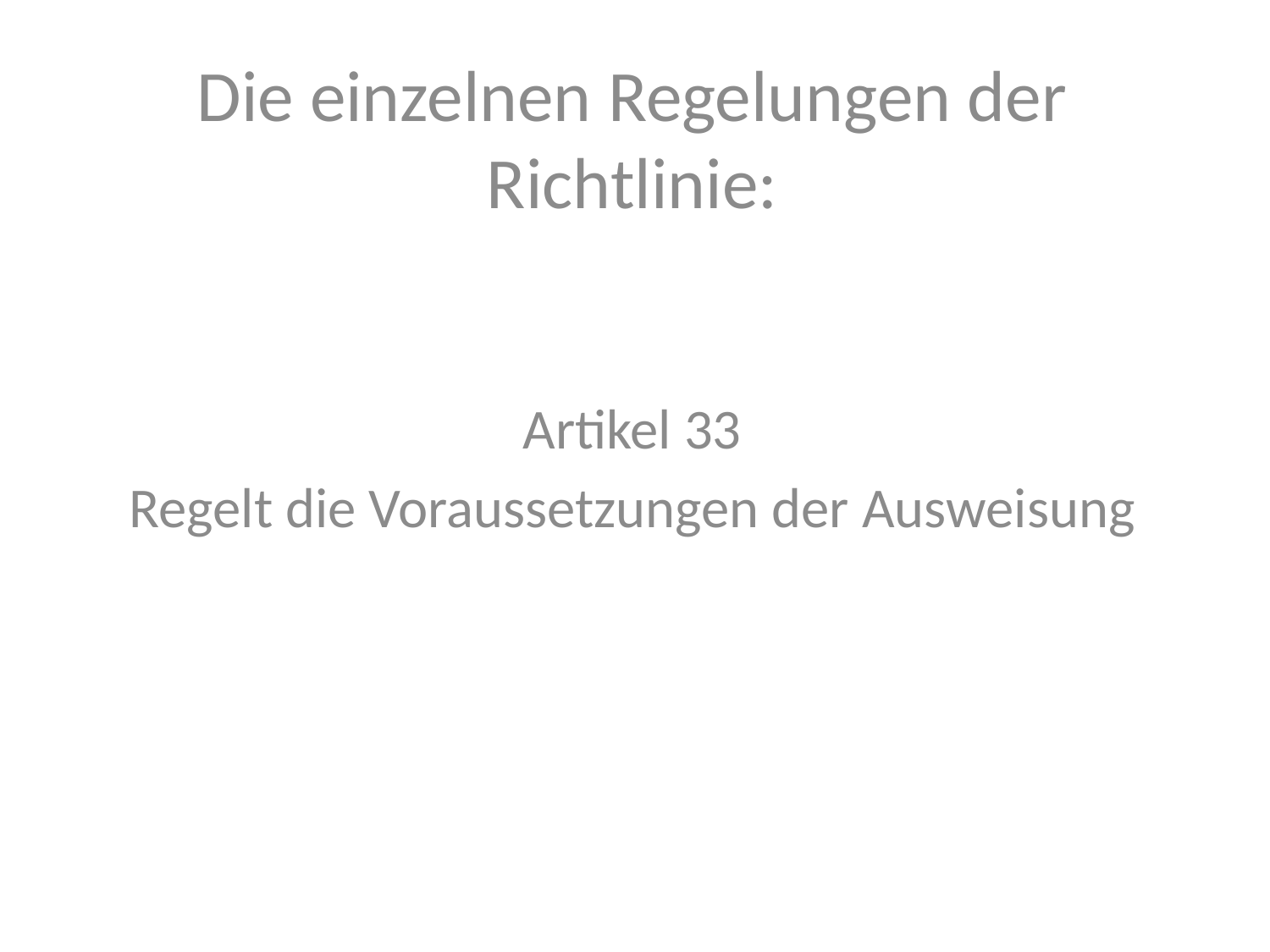

Die einzelnen Regelungen der Richtlinie:

Artikel 33
Regelt die Voraussetzungen der Ausweisung